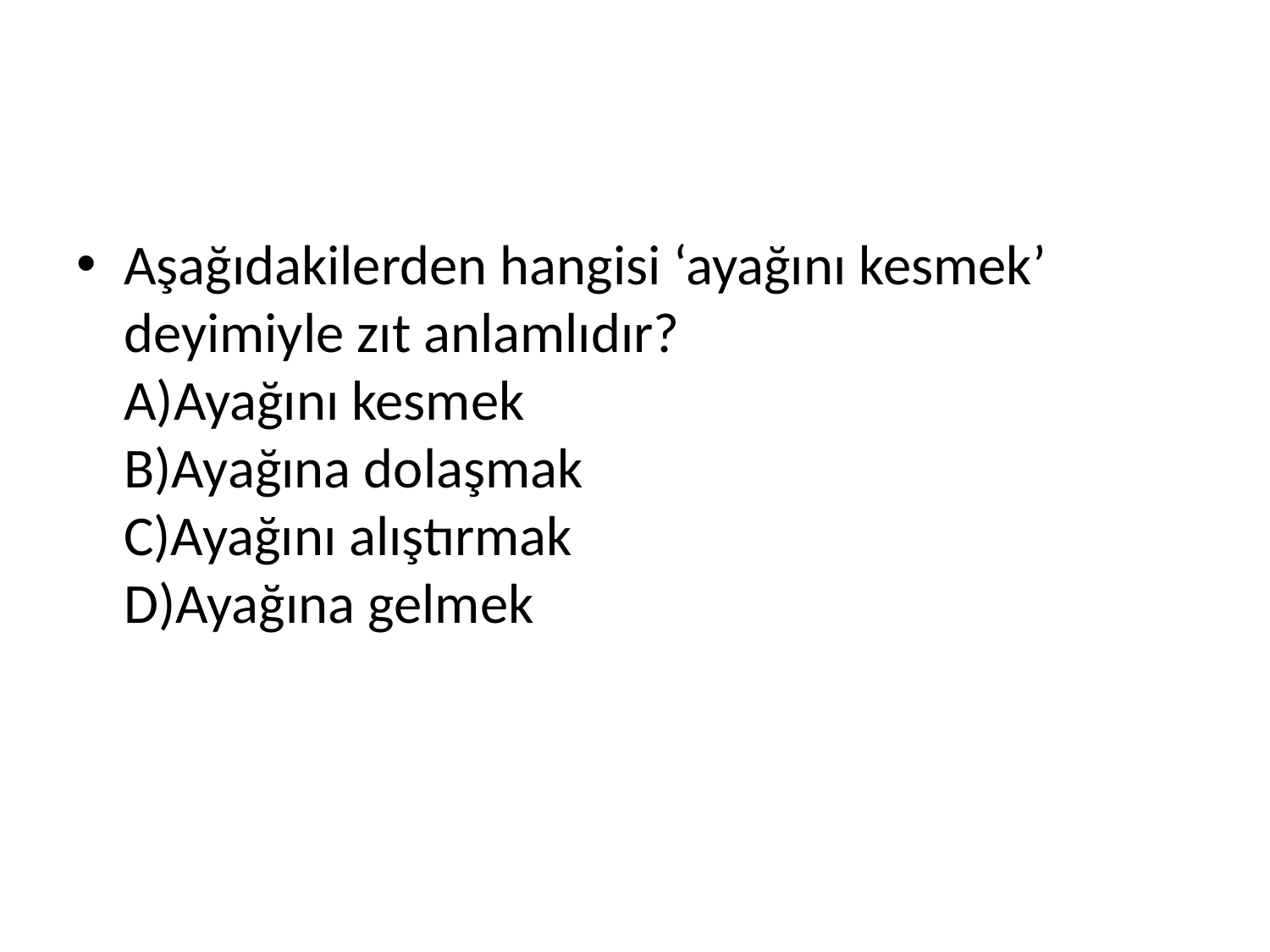

#
Aşağıdakilerden hangisi ‘ayağını kesmek’ deyimiyle zıt anlamlıdır? 
A)Ayağını kesmek 
B)Ayağına dolaşmak 
C)Ayağını alıştırmak 
D)Ayağına gelmek